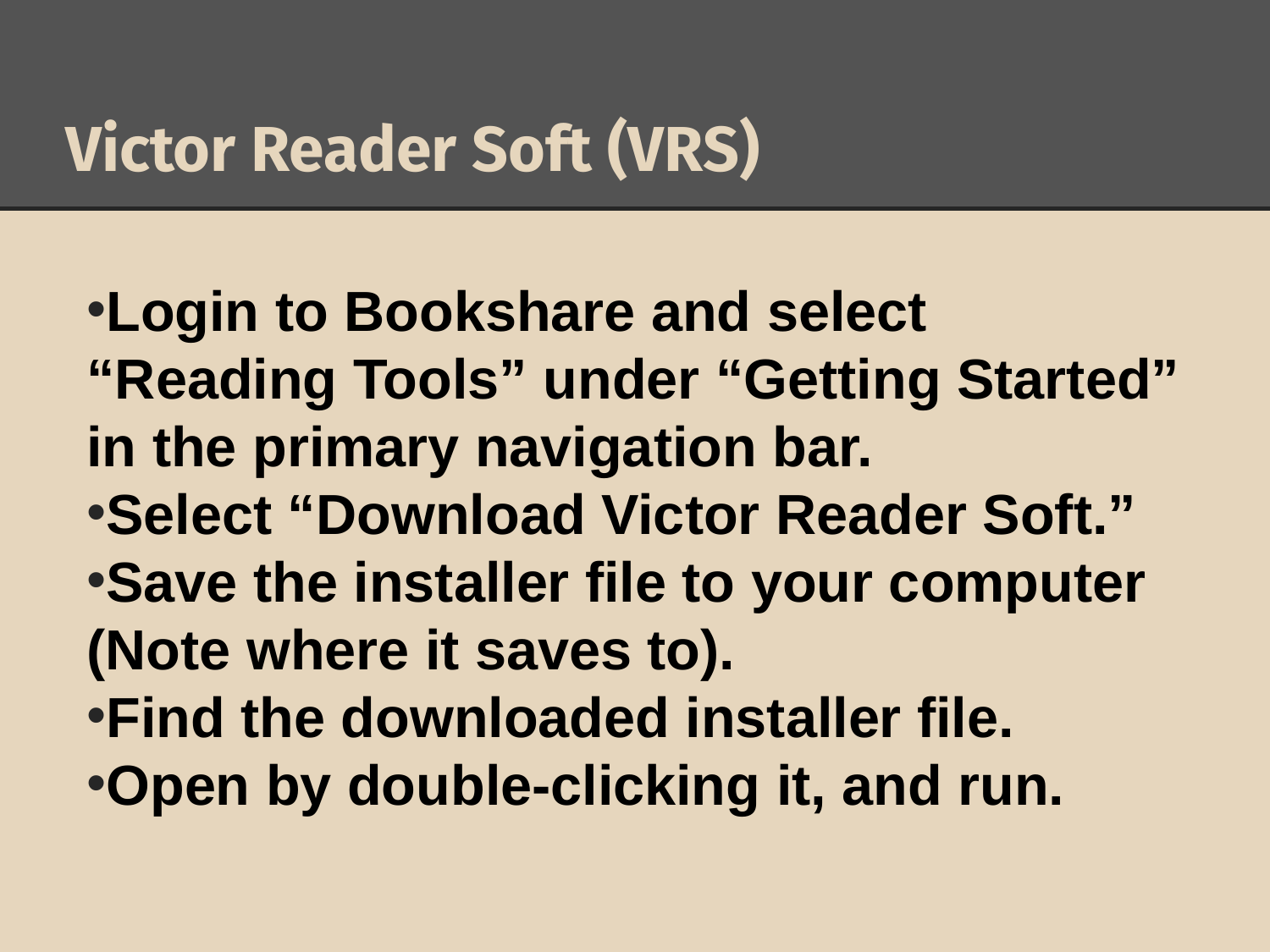

# Victor Reader Soft (VRS)
Login to Bookshare and select “Reading Tools” under “Getting Started” in the primary navigation bar.
Select “Download Victor Reader Soft.”
Save the installer file to your computer (Note where it saves to).
Find the downloaded installer file.
Open by double-clicking it, and run.